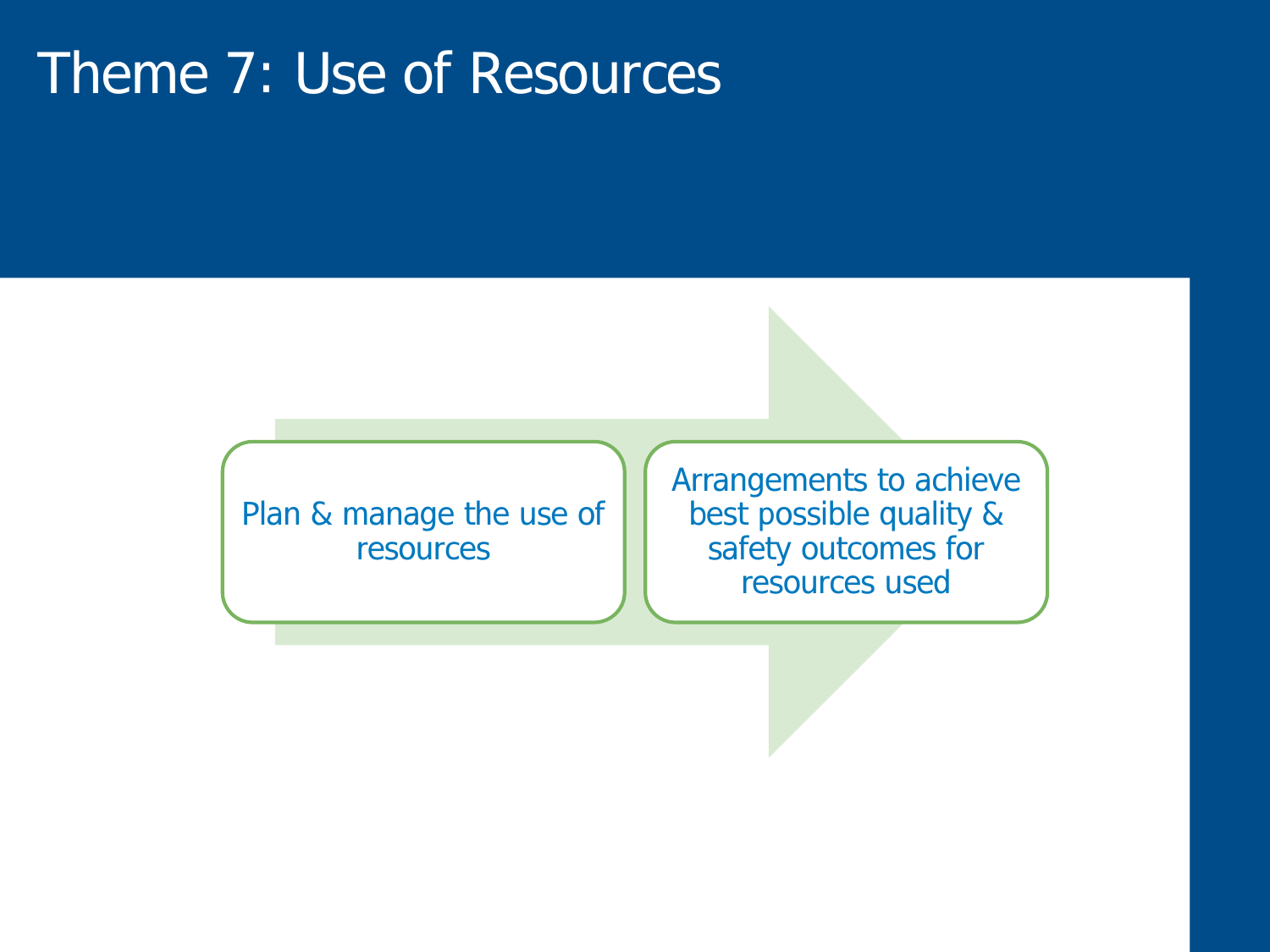

Theme 7: Use of Resources

Plan & manage the use of resources
Arrangements to achieve best possible quality & safety outcomes for resources used